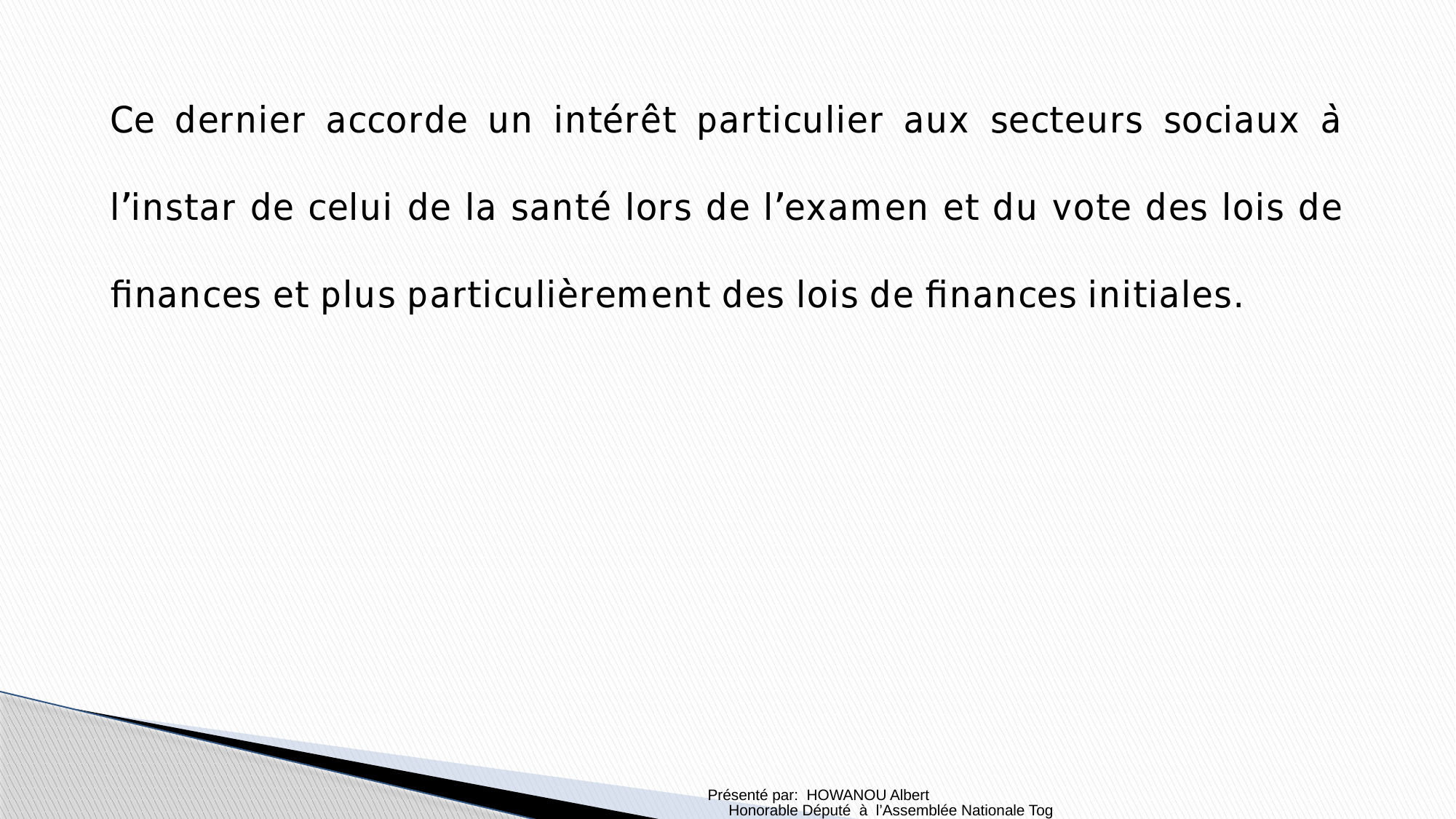

Ce dernier accorde un intérêt particulier aux secteurs sociaux à l’instar de celui de la santé lors de l’examen et du vote des lois de finances et plus particulièrement des lois de finances initiales.
Présenté par:  HOWANOU Albert                                    Honorable Député  à  l’Assemblée Nationale Togolaise